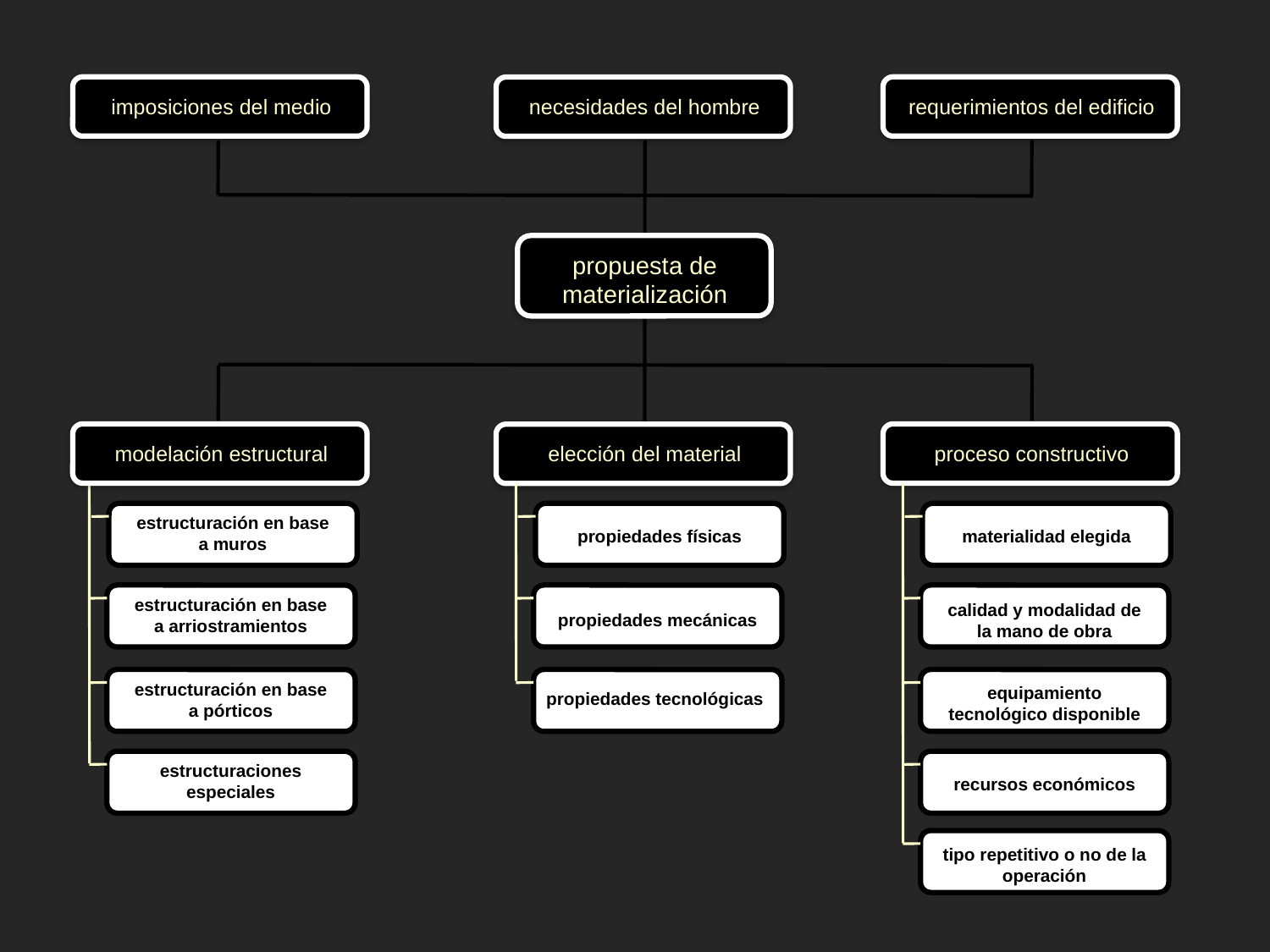

imposiciones del medio
requerimientos del edificio
necesidades del hombre

propuesta de materialización

modelación estructural
proceso constructivo
elección del material

estructuración en base a muros

propiedades físicas
materialidad elegida

estructuración en base a arriostramientos
calidad y modalidad de la mano de obra

propiedades mecánicas

estructuración en base a pórticos
equipamiento tecnológico disponible
propiedades tecnológicas

estructuraciones especiales

recursos económicos

tipo repetitivo o no de la operación